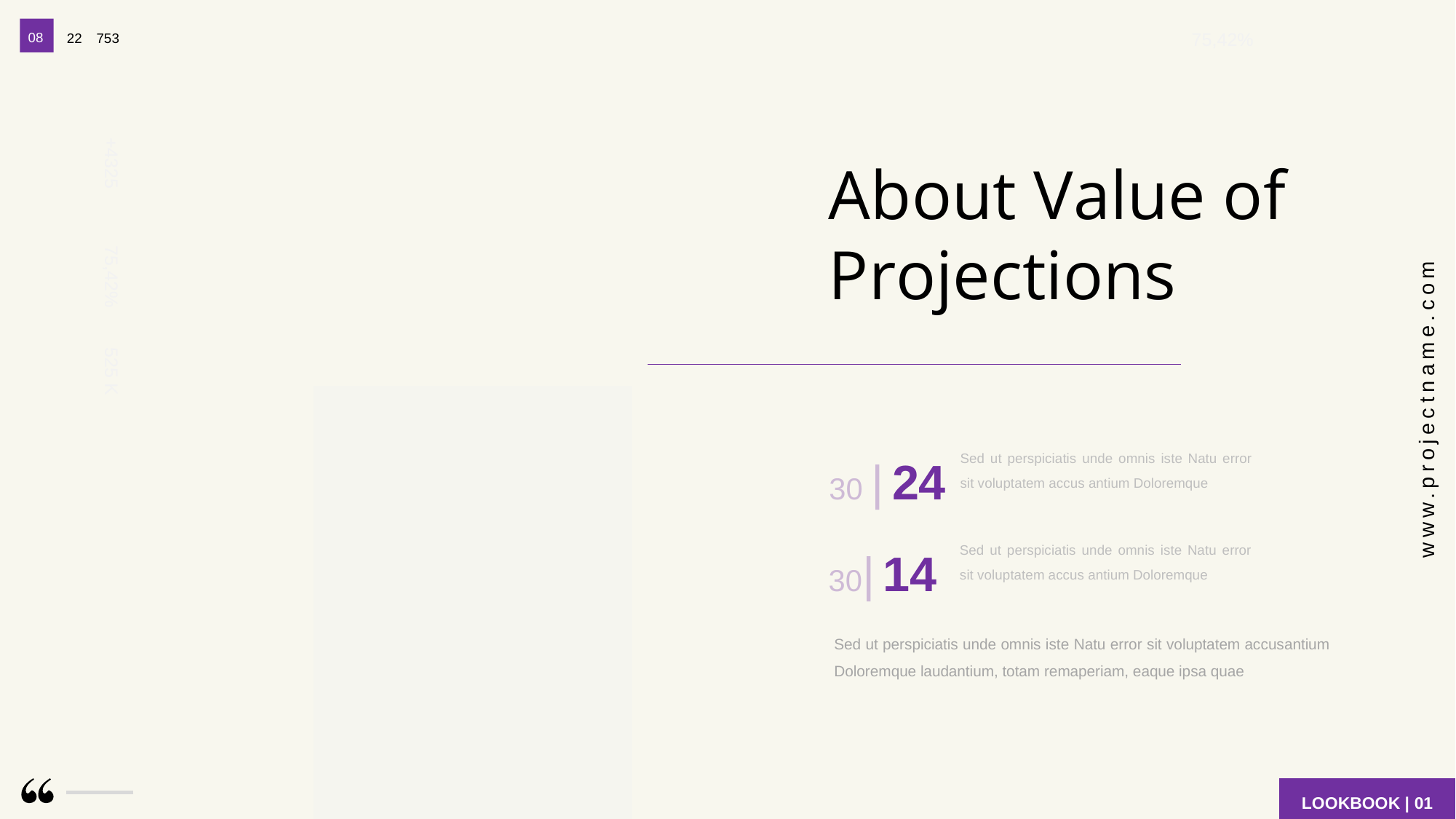

75,42%

08
22
753
www.projectname.com

LOOKBOOK | 01

About Value of Projections
+4325
75,42%
525 K

30 | 24
Sed ut perspiciatis unde omnis iste Natu error sit voluptatem accus antium Doloremque
30| 14
Sed ut perspiciatis unde omnis iste Natu error sit voluptatem accus antium Doloremque
Sed ut perspiciatis unde omnis iste Natu error sit voluptatem accusantium Doloremque laudantium, totam remaperiam, eaque ipsa quae